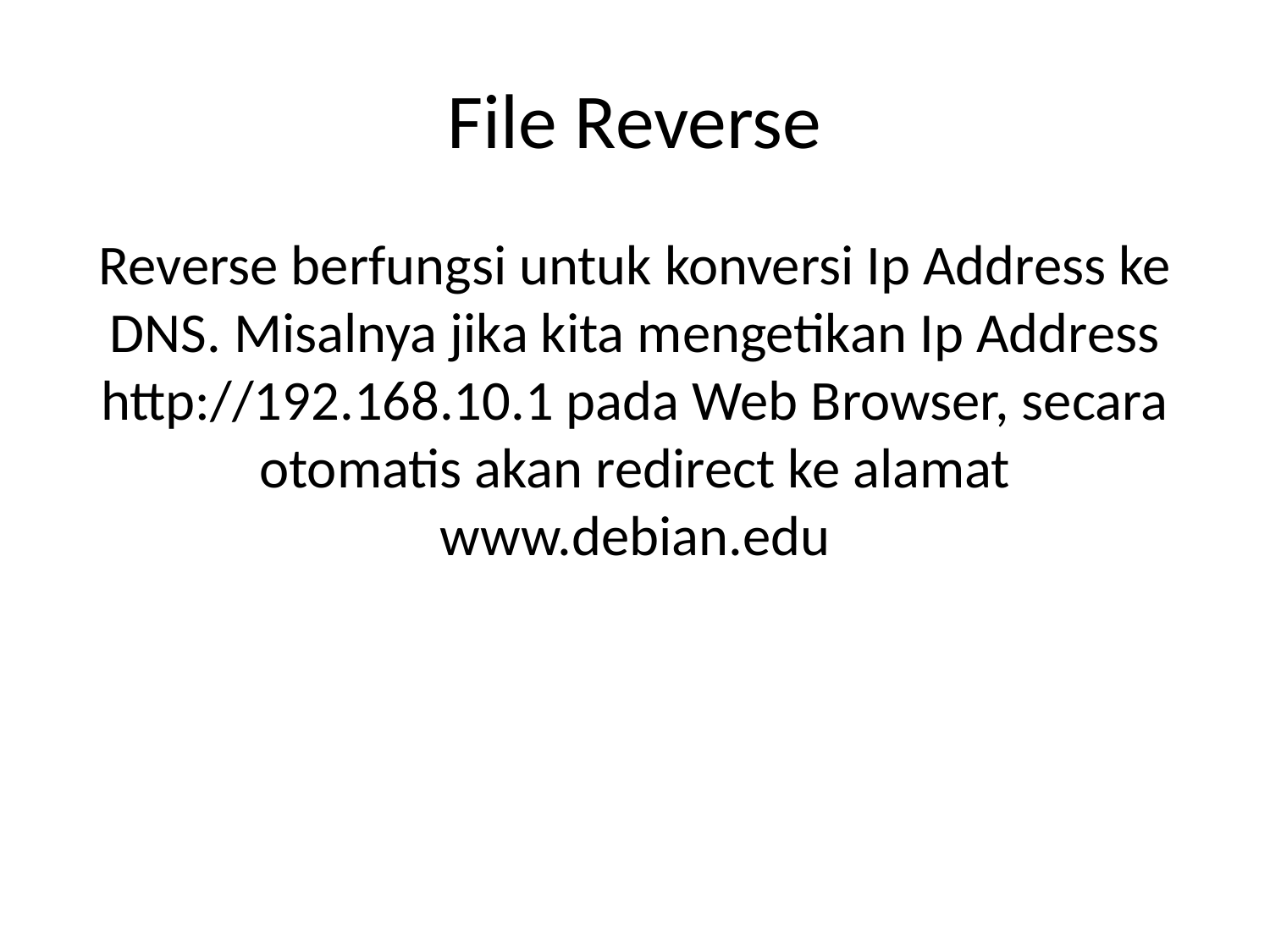

# File Reverse
Reverse berfungsi untuk konversi Ip Address ke DNS. Misalnya jika kita mengetikan Ip Address http://192.168.10.1 pada Web Browser, secara otomatis akan redirect ke alamat www.debian.edu